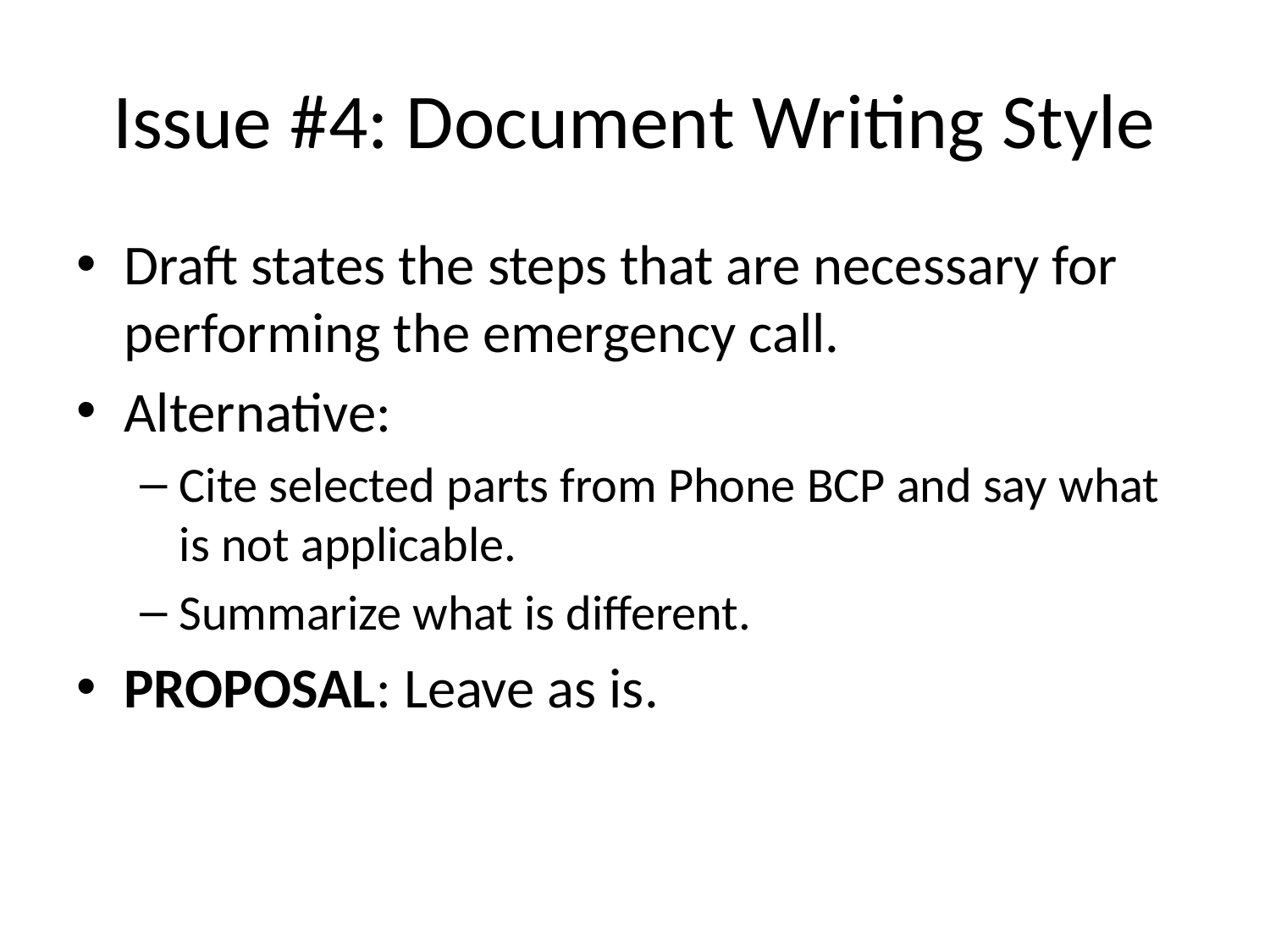

# Issue #4: Document Writing Style
Draft states the steps that are necessary for performing the emergency call.
Alternative:
Cite selected parts from Phone BCP and say what is not applicable.
Summarize what is different.
PROPOSAL: Leave as is.